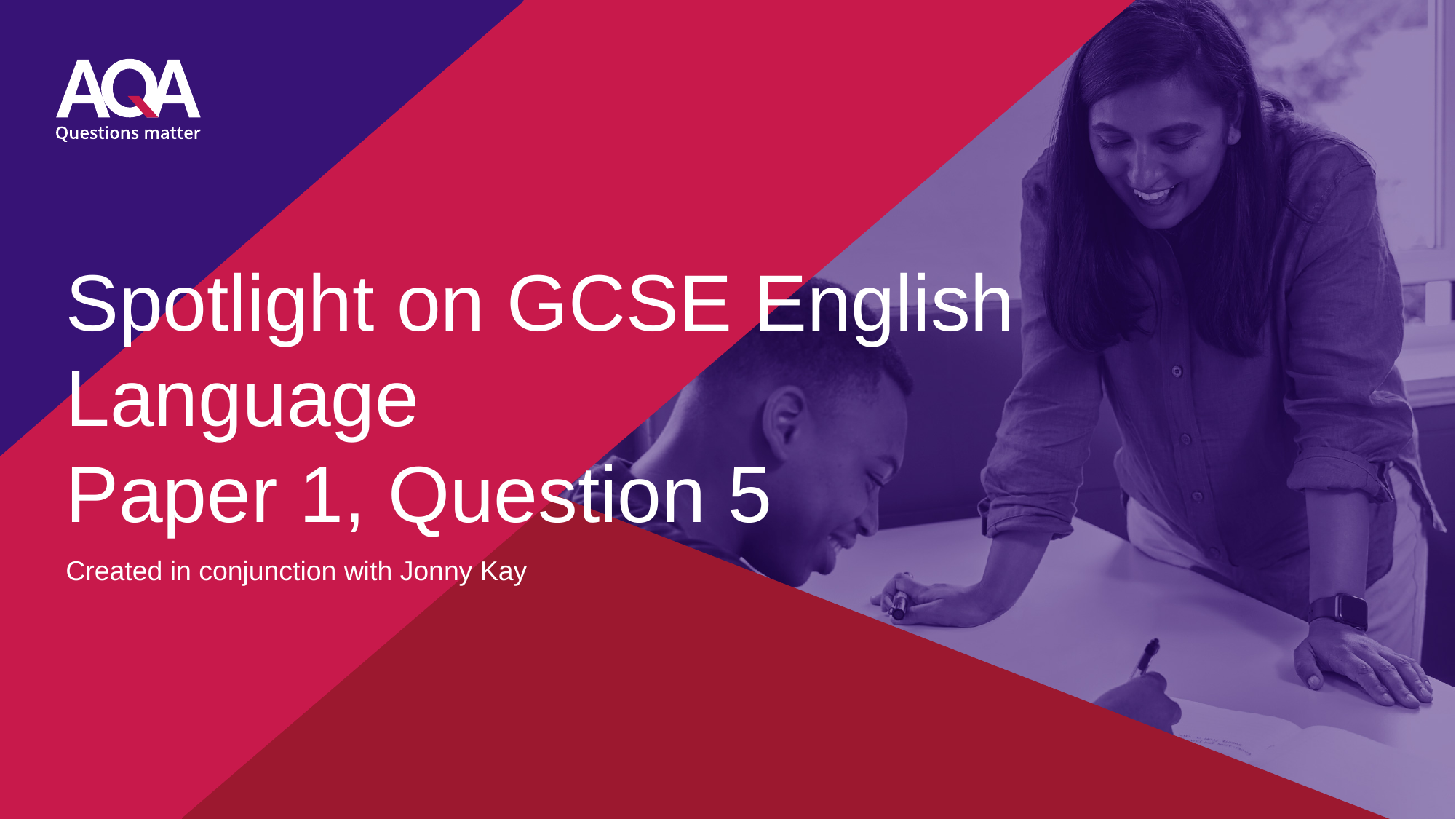

# Spotlight on GCSE English Language Paper 1, Question 5

Created in conjunction with Jonny Kay